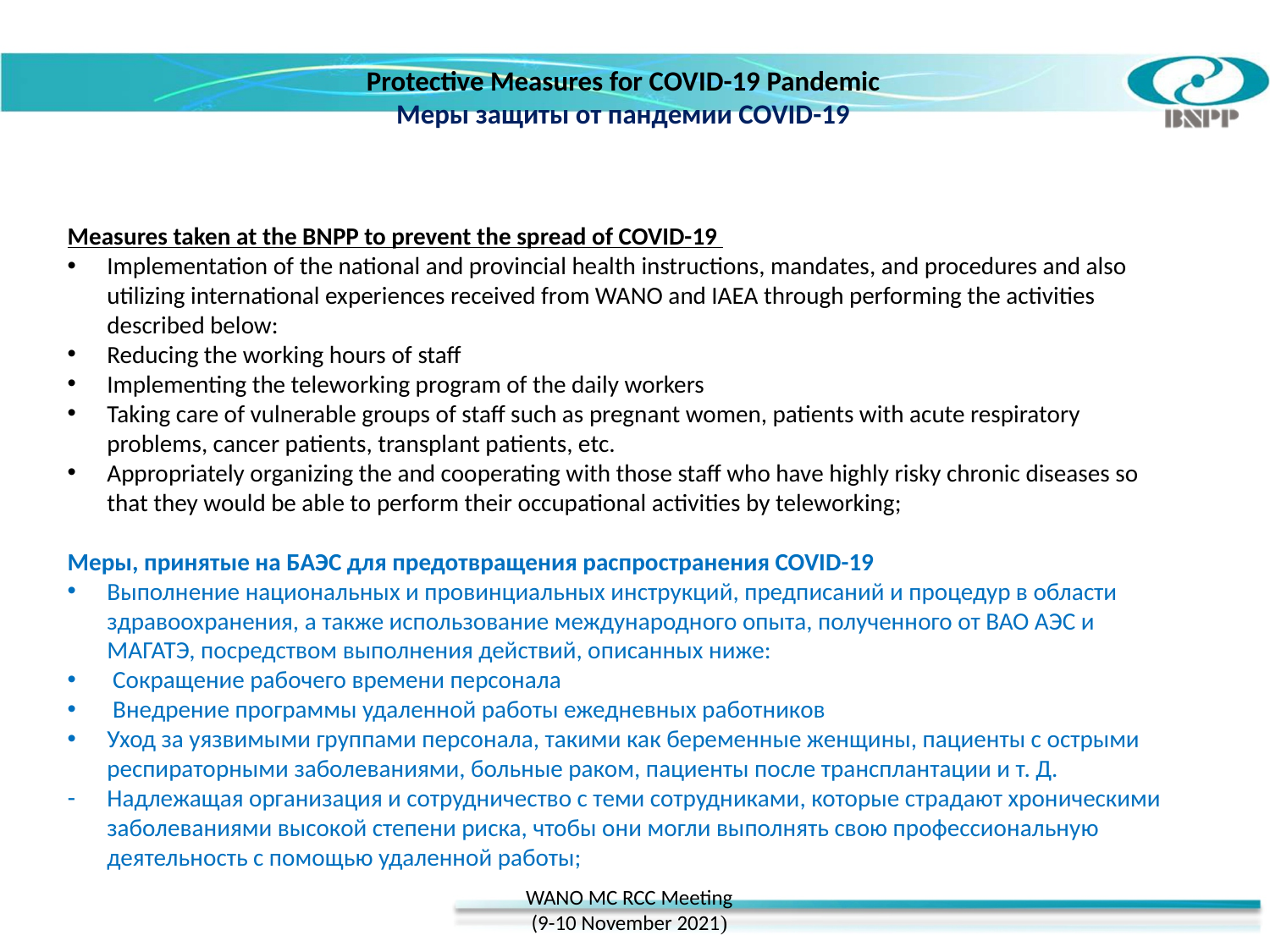

# Protective Measures for COVID-19 Pandemic Меры защиты от пандемии COVID-19

Measures taken at the BNPP to prevent the spread of COVID-19
Implementation of the national and provincial health instructions, mandates, and procedures and also utilizing international experiences received from WANO and IAEA through performing the activities described below:
Reducing the working hours of staff
Implementing the teleworking program of the daily workers
Taking care of vulnerable groups of staff such as pregnant women, patients with acute respiratory problems, cancer patients, transplant patients, etc.
Appropriately organizing the and cooperating with those staff who have highly risky chronic diseases so that they would be able to perform their occupational activities by teleworking;

Меры, принятые на БАЭС для предотвращения распространения COVID-19
Выполнение национальных и провинциальных инструкций, предписаний и процедур в области здравоохранения, а также использование международного опыта, полученного от ВАО АЭС и МАГАТЭ, посредством выполнения действий, описанных ниже:
 Сокращение рабочего времени персонала
 Внедрение программы удаленной работы ежедневных работников
Уход за уязвимыми группами персонала, такими как беременные женщины, пациенты с острыми респираторными заболеваниями, больные раком, пациенты после трансплантации и т. Д.
Надлежащая организация и сотрудничество с теми сотрудниками, которые страдают хроническими заболеваниями высокой степени риска, чтобы они могли выполнять свою профессиональную деятельность с помощью удаленной работы;
WANO MC RCC Meeting
(9-10 November 2021)